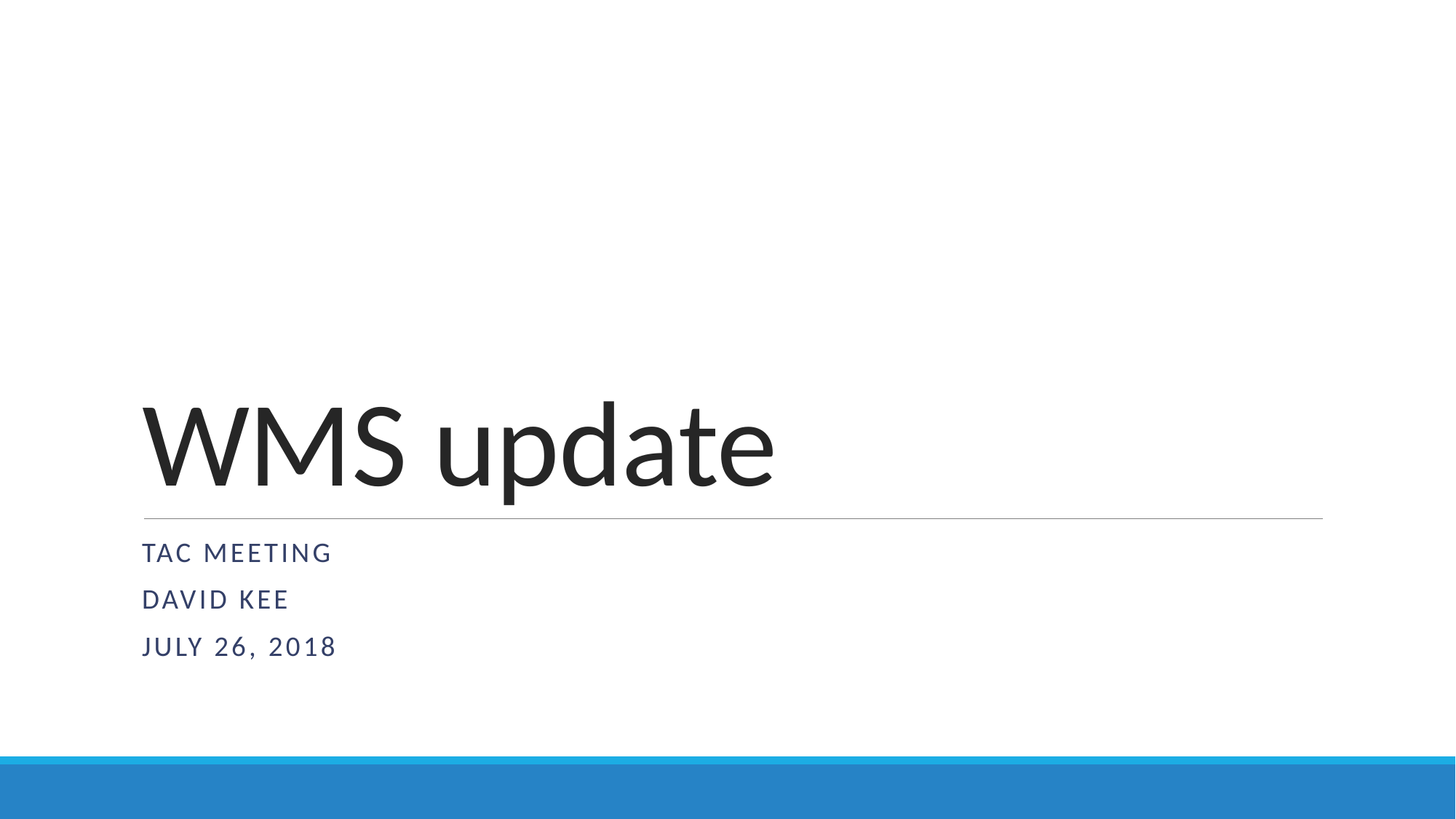

# WMS update
TAC MEETING
David Kee
July 26, 2018